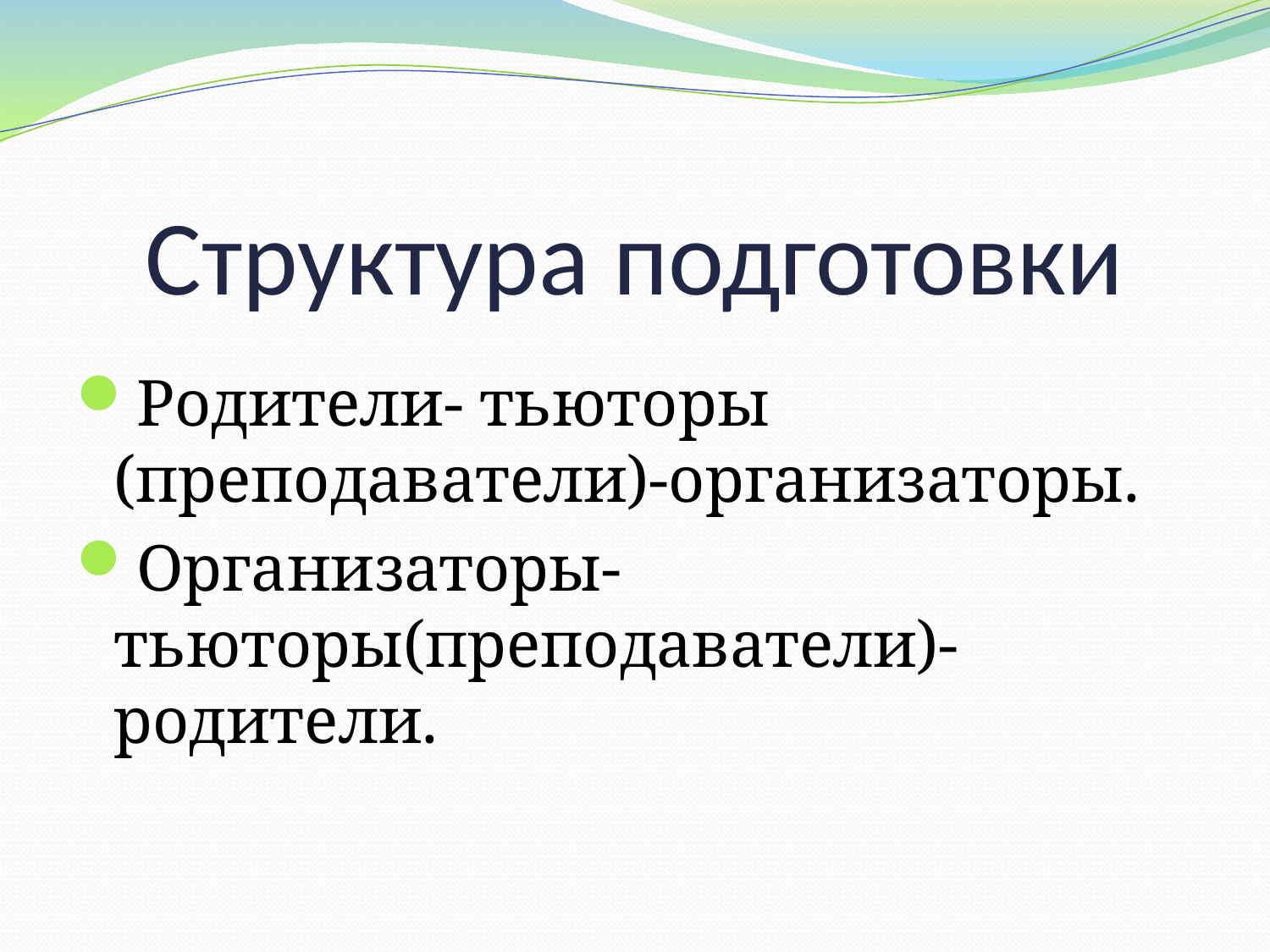

# Структура подготовки
Родители- тьюторы (преподаватели)-организаторы.
Организаторы- тьюторы(преподаватели)-родители.